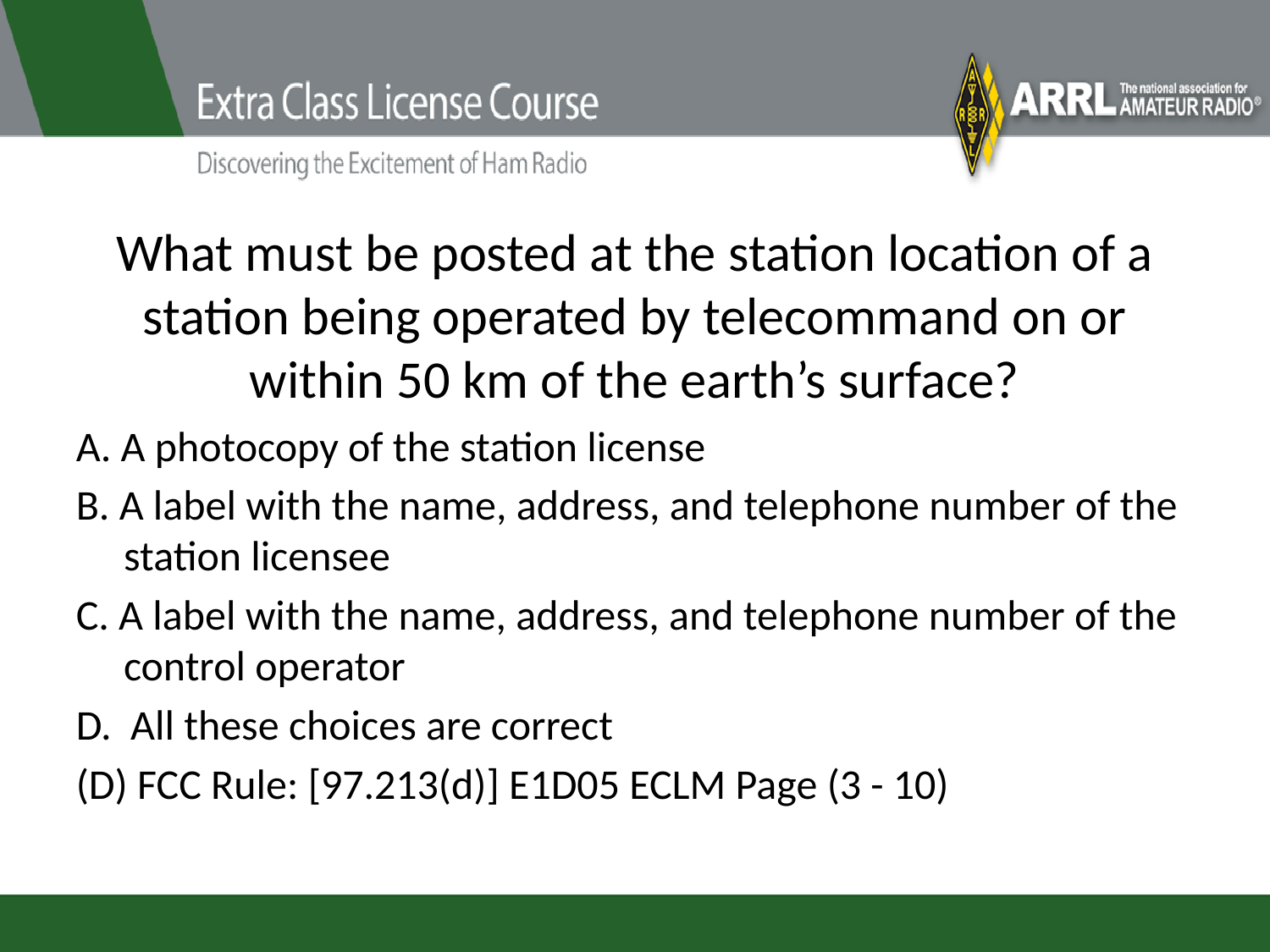

# What must be posted at the station location of a station being operated by telecommand on or within 50 km of the earth’s surface?
A. A photocopy of the station license
B. A label with the name, address, and telephone number of the station licensee
C. A label with the name, address, and telephone number of the control operator
D.  All these choices are correct
(D) FCC Rule: [97.213(d)] E1D05 ECLM Page (3 - 10)